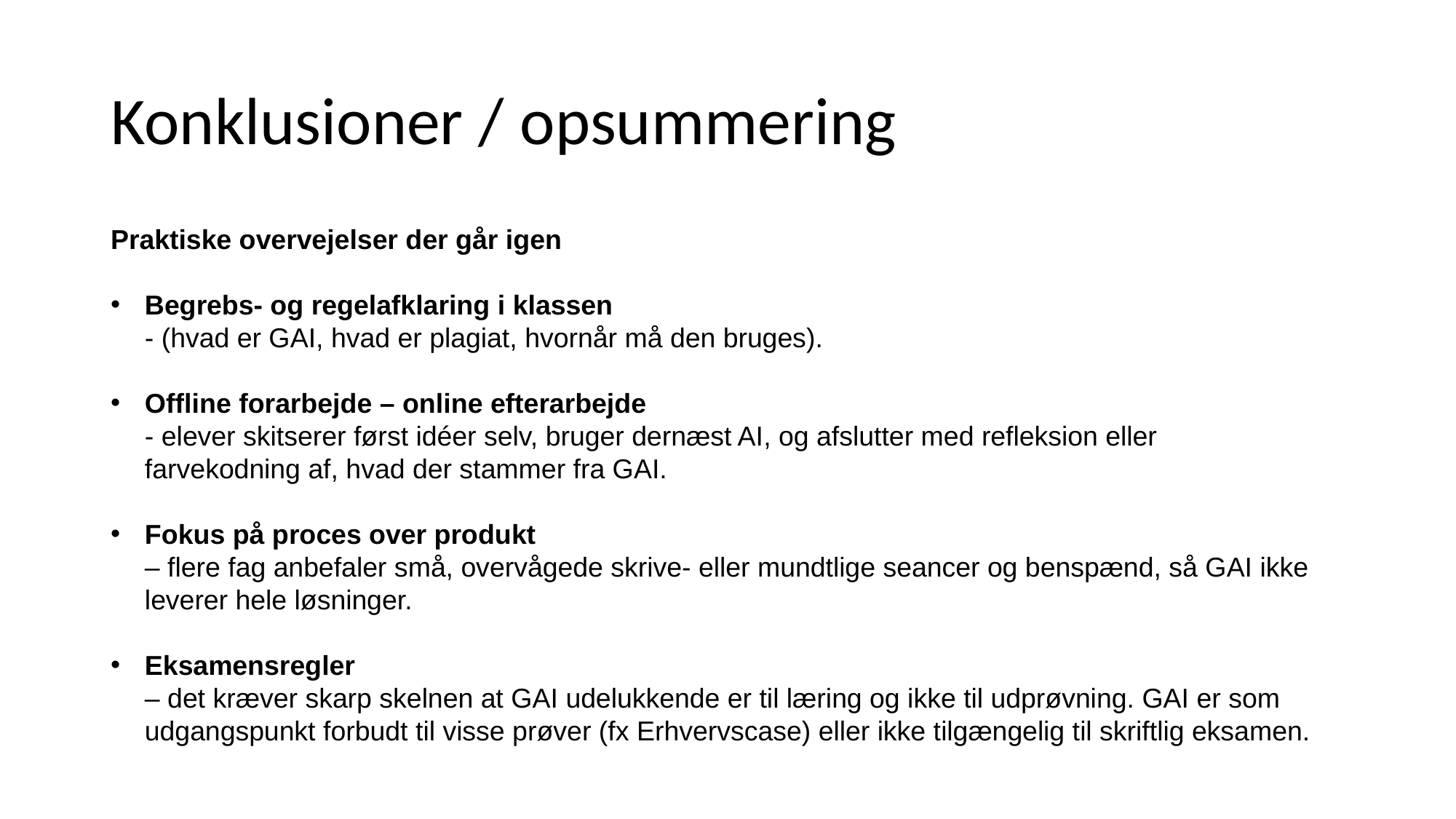

# Konklusioner / opsummering
Praktiske overvejelser der går igen

Begrebs‑ og regelafklaring i klassen 
- (hvad er GAI, hvad er plagiat, hvornår må den bruges).

Offline forarbejde – online efterarbejde
- elever skitserer først idéer selv, bruger dernæst AI, og afslutter med refleksion eller farvekodning af, hvad der stammer fra GAI.

Fokus på proces over produkt 
– flere fag anbefaler små, overvågede skrive‑ eller mundtlige seancer og benspænd, så GAI ikke leverer hele løsninger.

Eksamensregler 
– det kræver skarp skelnen at GAI udelukkende er til læring og ikke til udprøvning. GAI er som udgangspunkt forbudt til visse prøver (fx Erhvervscase) eller ikke tilgængelig til skriftlig eksamen.